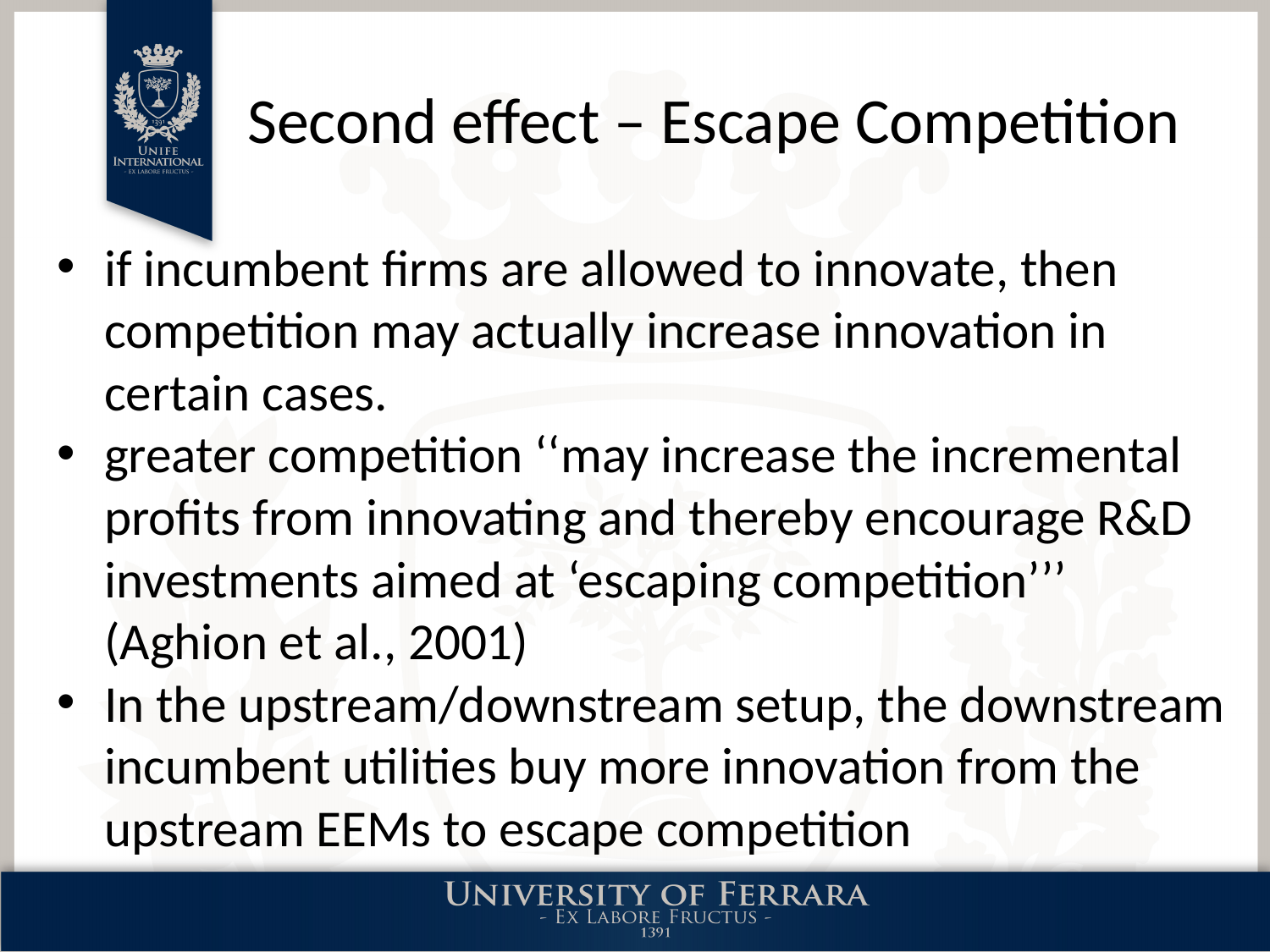

# Second effect – Escape Competition
if incumbent firms are allowed to innovate, then competition may actually increase innovation in certain cases.
greater competition ‘‘may increase the incremental profits from innovating and thereby encourage R&D investments aimed at ‘escaping competition’’’ (Aghion et al., 2001)
In the upstream/downstream setup, the downstream incumbent utilities buy more innovation from the upstream EEMs to escape competition